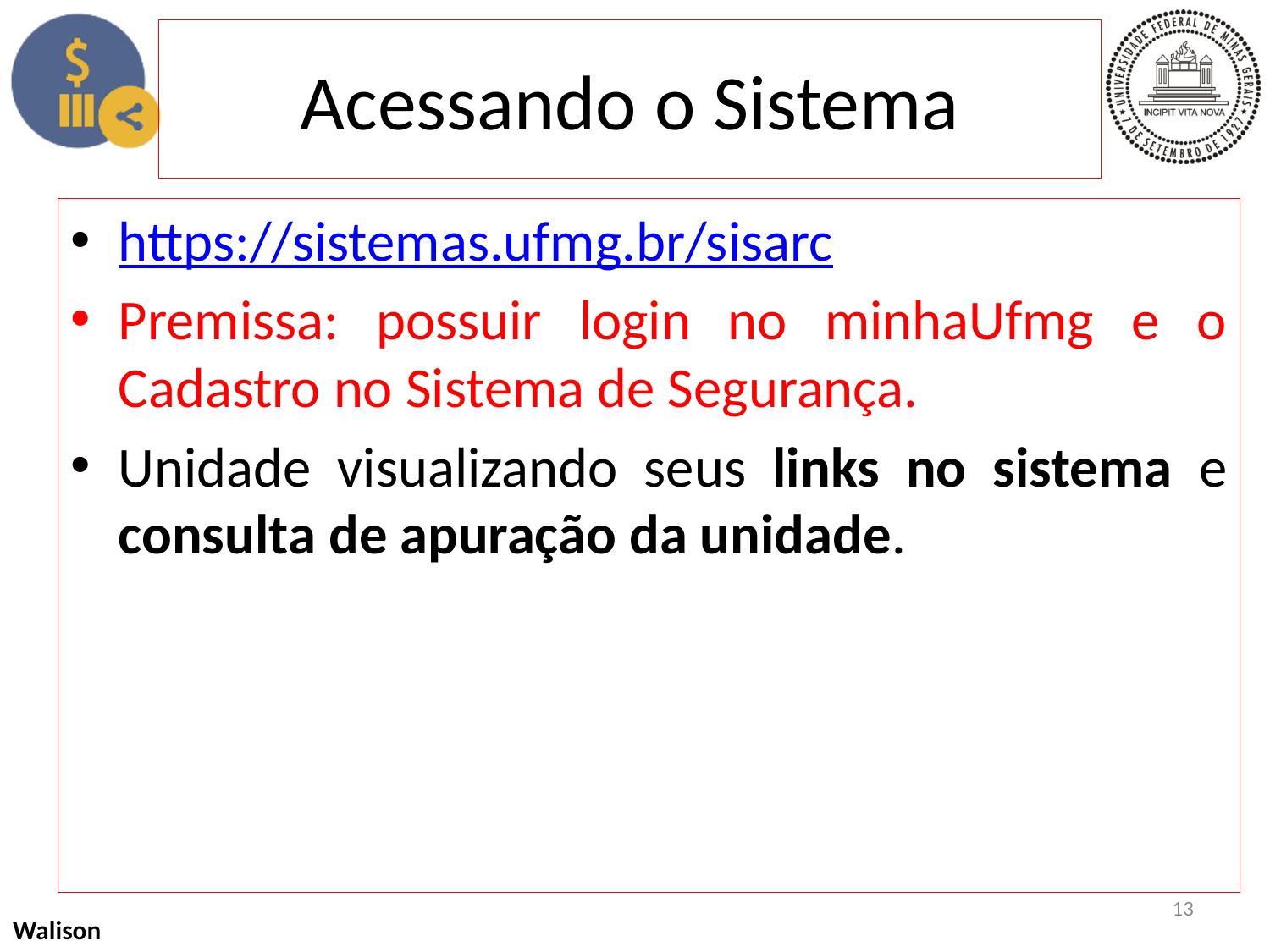

# Acessando o Sistema
https://sistemas.ufmg.br/sisarc
Premissa: possuir login no minhaUfmg e o Cadastro no Sistema de Segurança.
Unidade visualizando seus links no sistema e consulta de apuração da unidade.

13